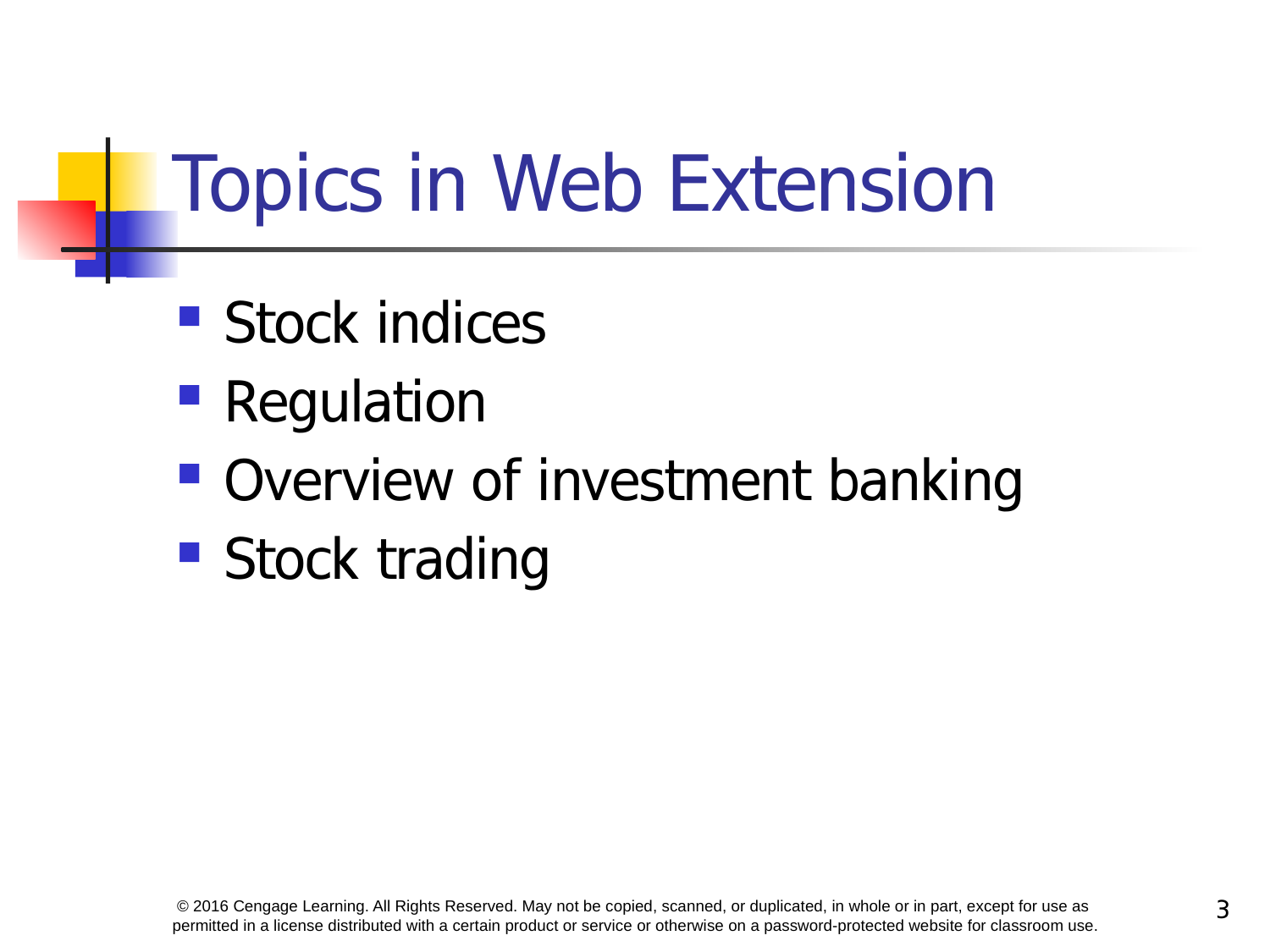

# Topics in Web Extension
Stock indices
Regulation
Overview of investment banking
Stock trading
3